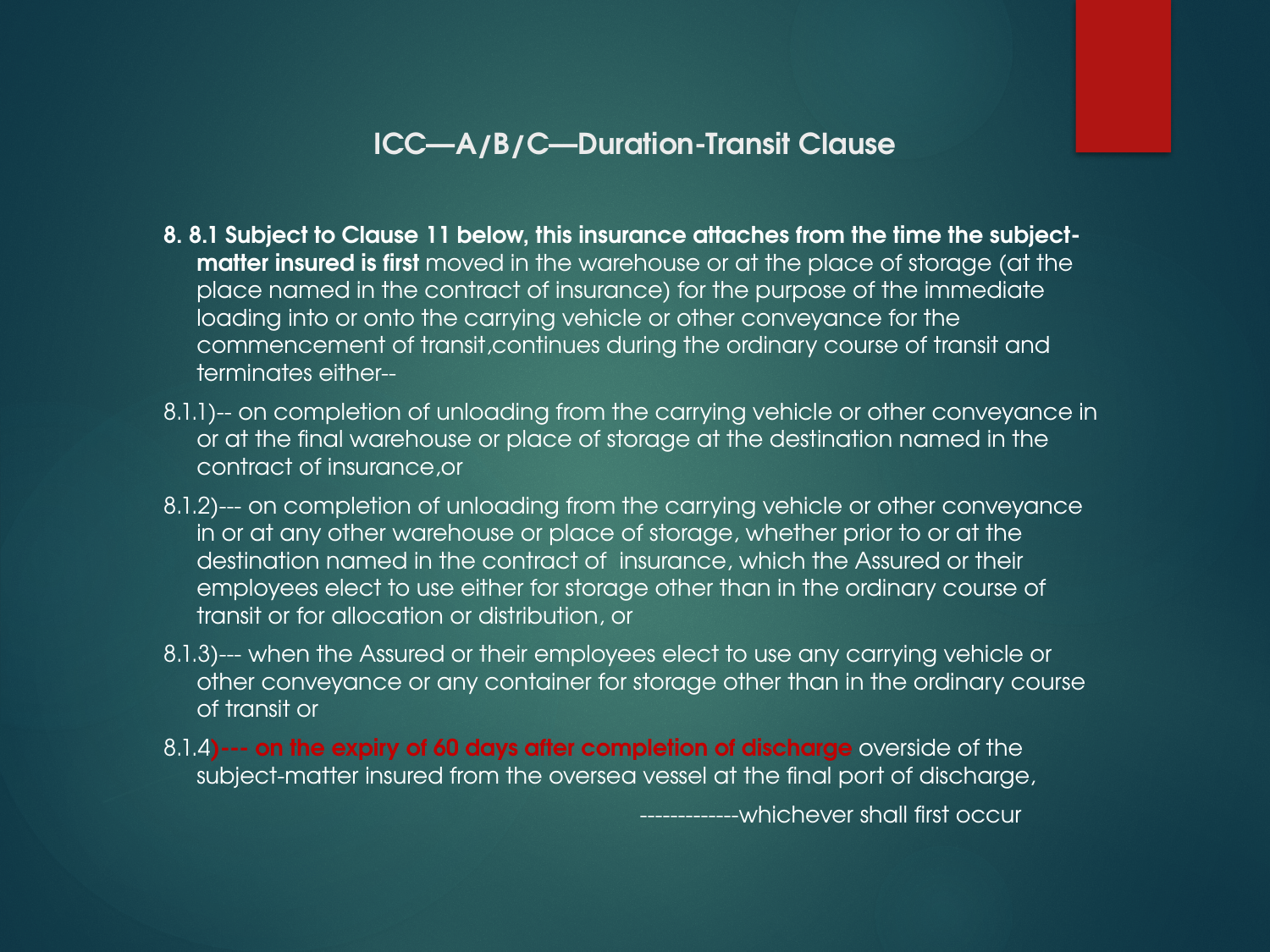

# ICC—A/B/C—Duration-Transit Clause
8. 8.1 Subject to Clause 11 below, this insurance attaches from the time the subject-matter insured is first moved in the warehouse or at the place of storage (at the place named in the contract of insurance) for the purpose of the immediate loading into or onto the carrying vehicle or other conveyance for the commencement of transit,continues during the ordinary course of transit and terminates either--
8.1.1)-- on completion of unloading from the carrying vehicle or other conveyance in or at the final warehouse or place of storage at the destination named in the contract of insurance,or
8.1.2)--- on completion of unloading from the carrying vehicle or other conveyance in or at any other warehouse or place of storage, whether prior to or at the destination named in the contract of  insurance, which the Assured or their employees elect to use either for storage other than in the ordinary course of transit or for allocation or distribution, or
8.1.3)--- when the Assured or their employees elect to use any carrying vehicle or other conveyance or any container for storage other than in the ordinary course of transit or
8.1.4)--- on the expiry of 60 days after completion of discharge overside of the subject-matter insured from the oversea vessel at the final port of discharge,
                                                                           -------------whichever shall first occur